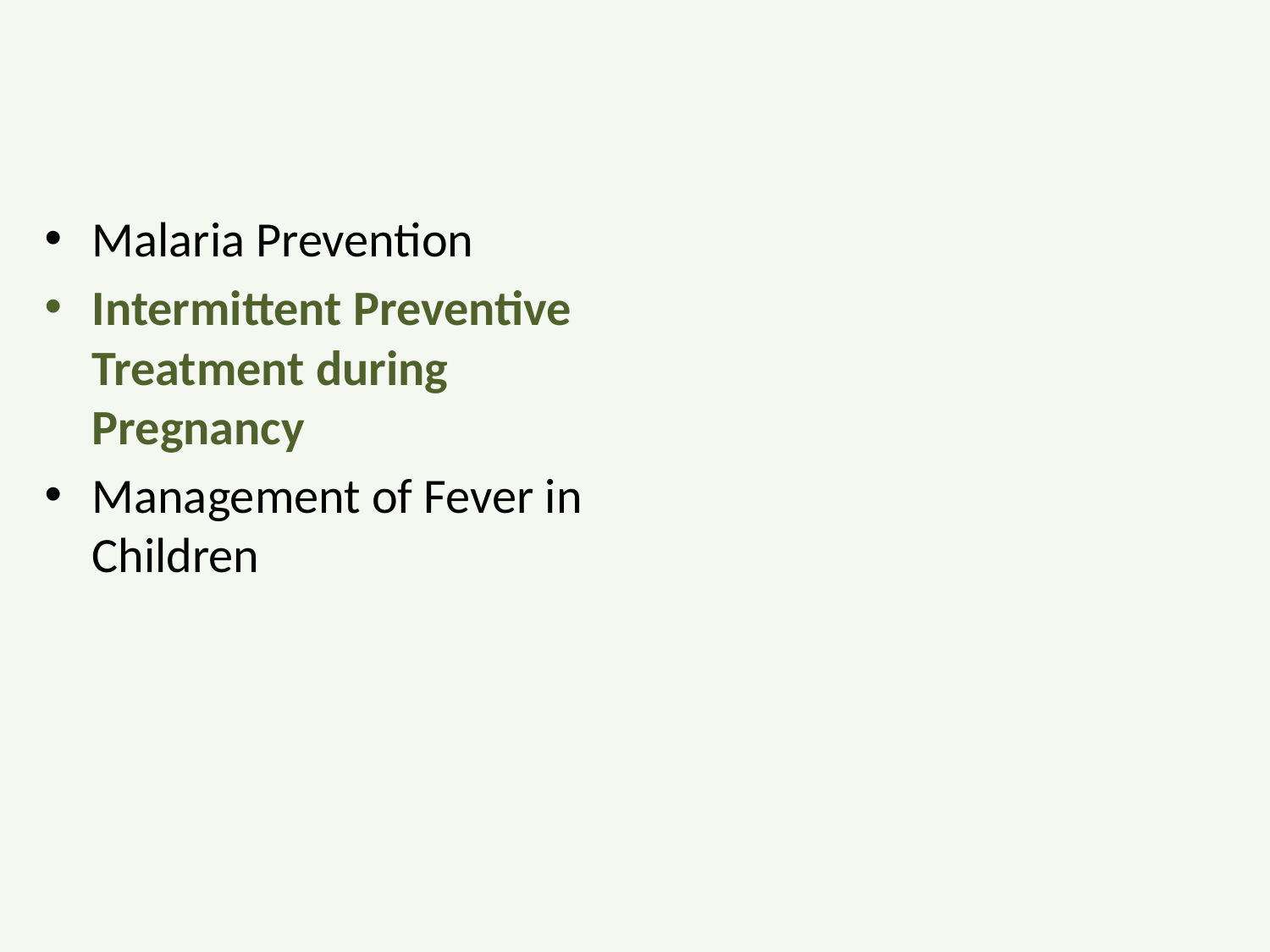

Malaria Prevention
Intermittent Preventive
Treatment during
Pregnancy
Management of Fever in Children